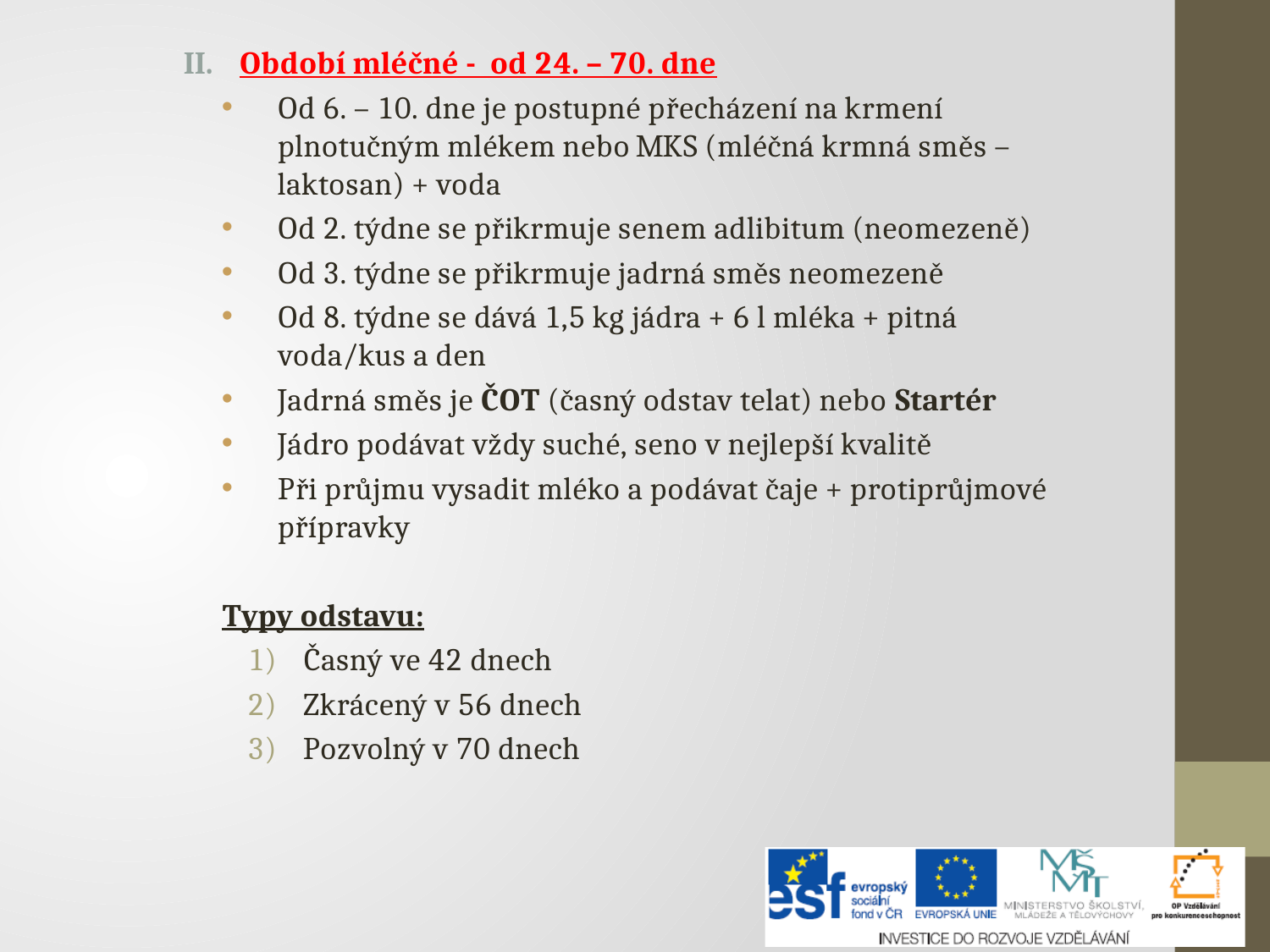

Období mléčné -  od 24. – 70. dne
Od 6. – 10. dne je postupné přecházení na krmení plnotučným mlékem nebo MKS (mléčná krmná směs – laktosan) + voda
Od 2. týdne se přikrmuje senem adlibitum (neomezeně)
Od 3. týdne se přikrmuje jadrná směs neomezeně
Od 8. týdne se dává 1,5 kg jádra + 6 l mléka + pitná voda/kus a den
Jadrná směs je ČOT (časný odstav telat) nebo Startér
Jádro podávat vždy suché, seno v nejlepší kvalitě
Při průjmu vysadit mléko a podávat čaje + protiprůjmové přípravky

Typy odstavu:
Časný ve 42 dnech
Zkrácený v 56 dnech
Pozvolný v 70 dnech